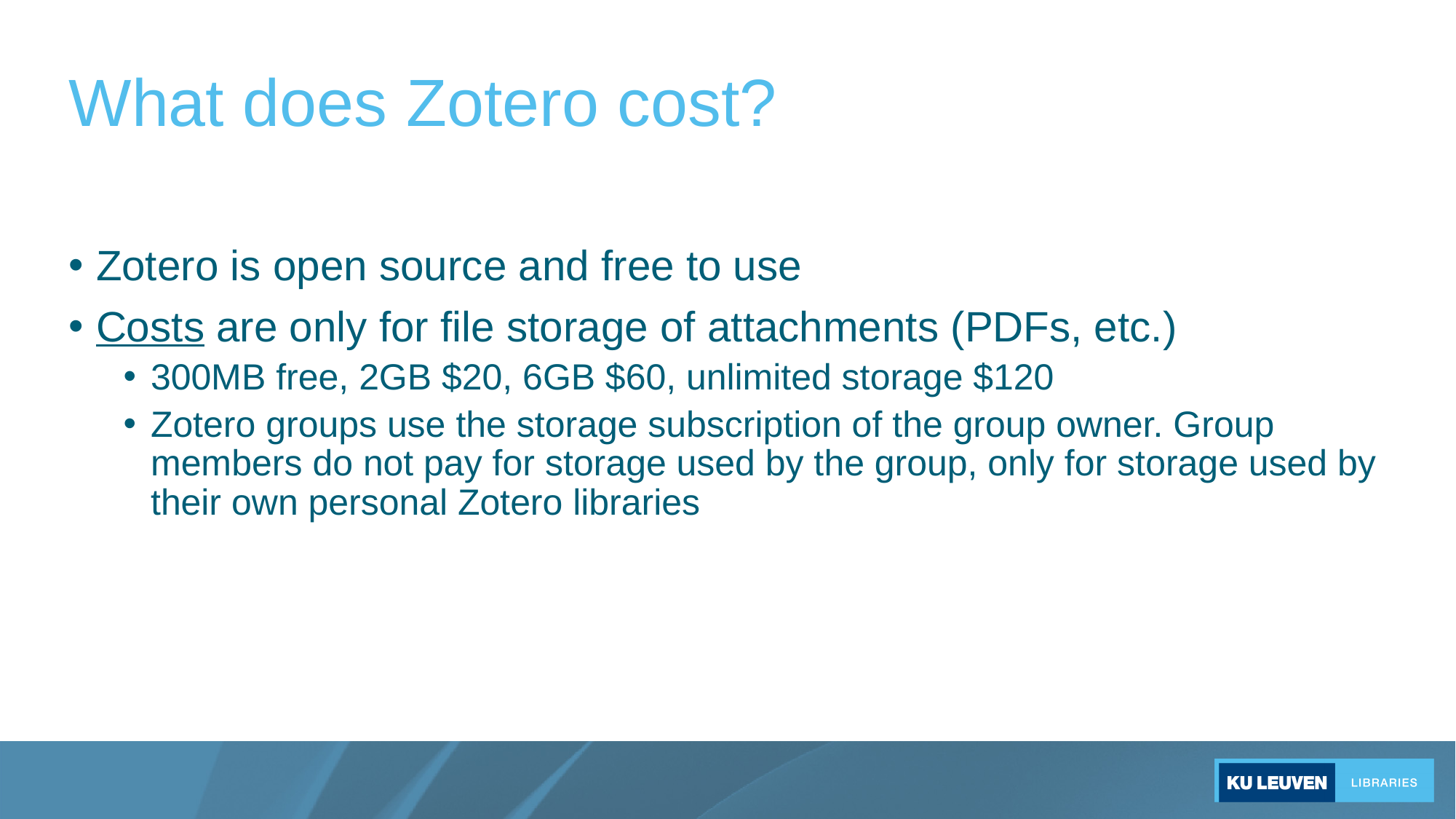

# What does Zotero cost?
Zotero is open source and free to use
Costs are only for file storage of attachments (PDFs, etc.)
300MB free, 2GB $20, 6GB $60, unlimited storage $120
Zotero groups use the storage subscription of the group owner. Group members do not pay for storage used by the group, only for storage used by their own personal Zotero libraries